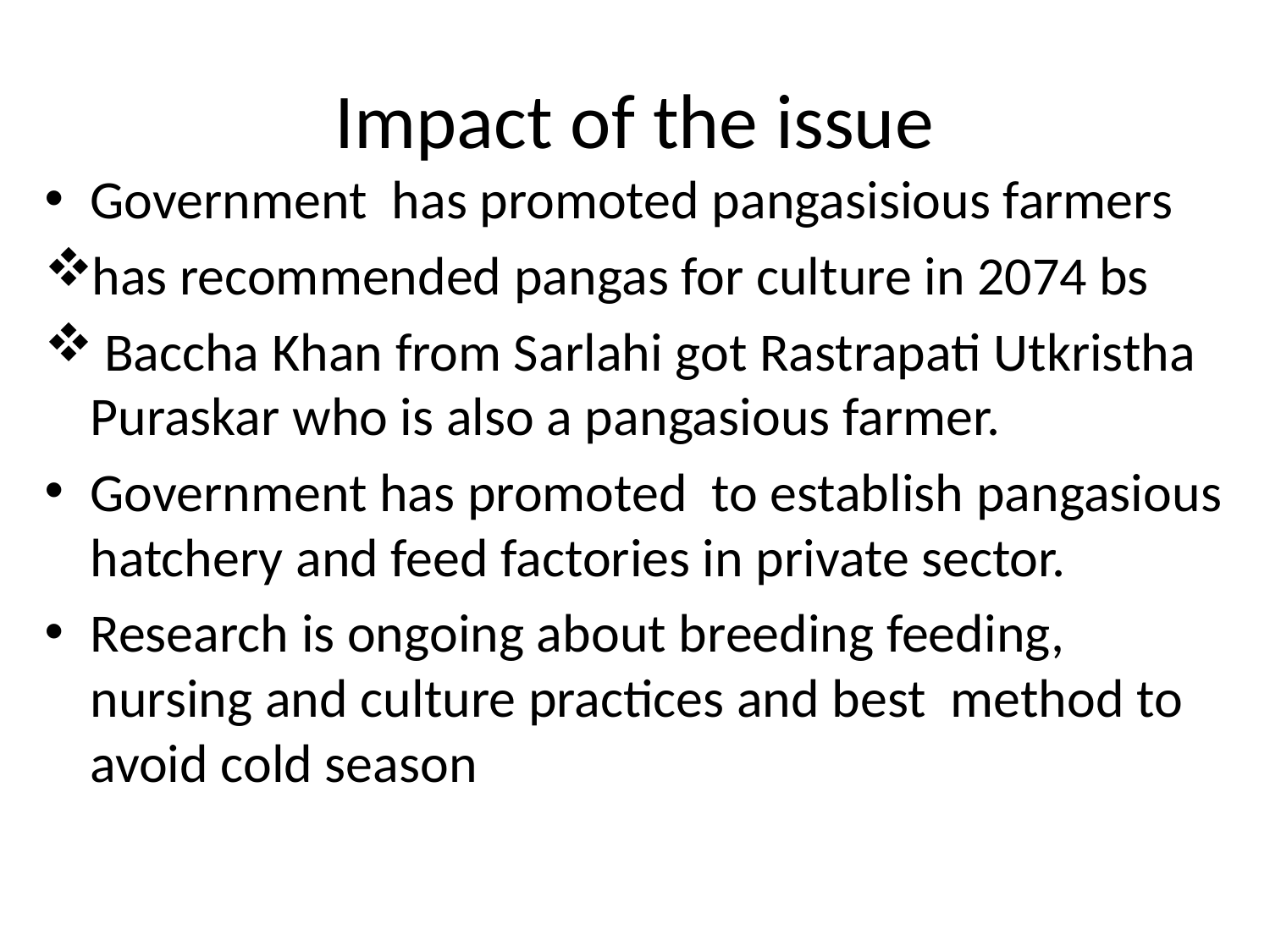

# Impact of the issue
Government  has promoted pangasisious farmers
has recommended pangas for culture in 2074 bs
 Baccha Khan from Sarlahi got Rastrapati Utkristha Puraskar who is also a pangasious farmer.
Government has promoted  to establish pangasious hatchery and feed factories in private sector.
Research is ongoing about breeding feeding, nursing and culture practices and best  method to avoid cold season